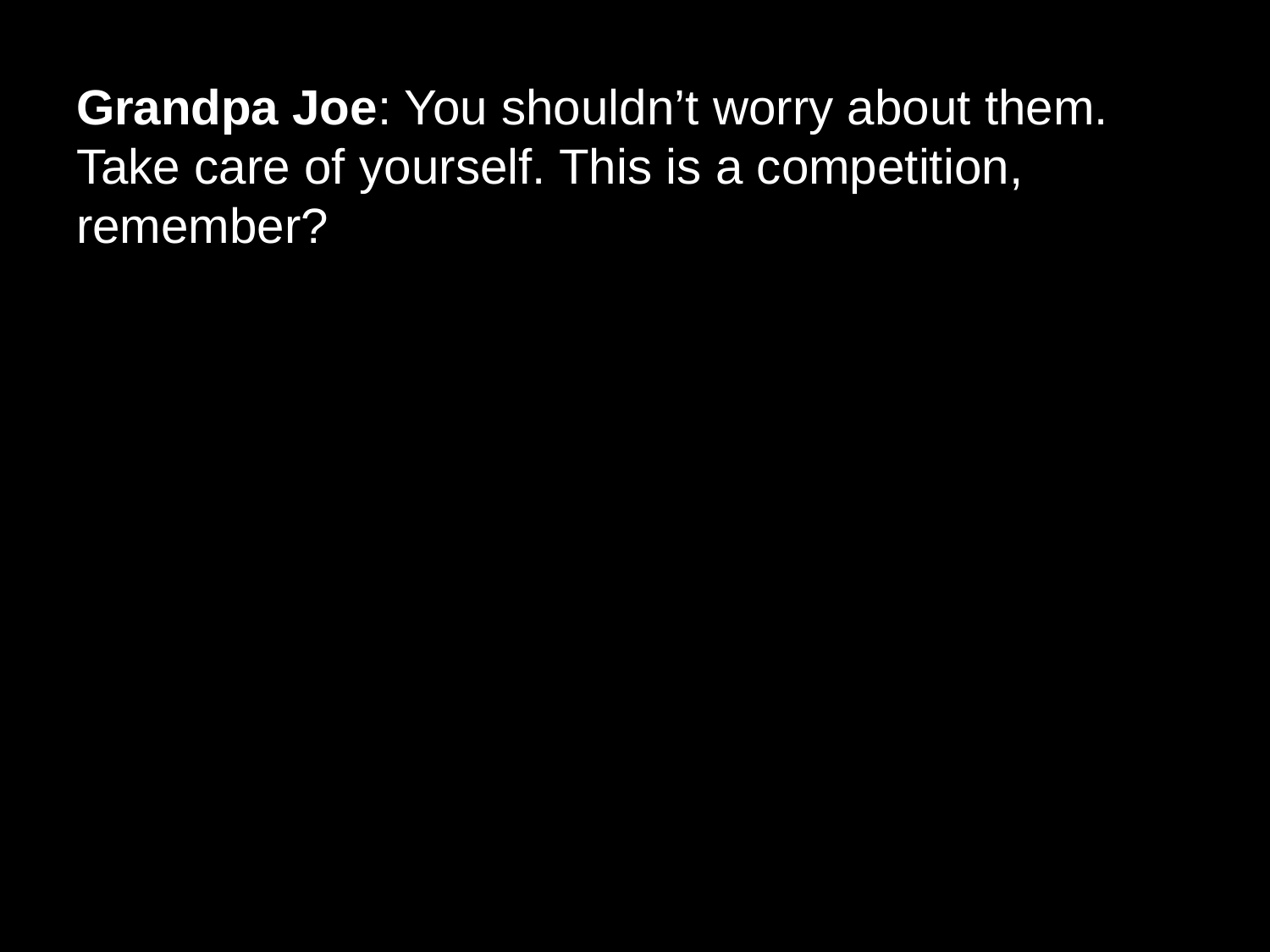

# Grandpa Joe: You shouldn’t worry about them. Take care of yourself. This is a competition, remember?